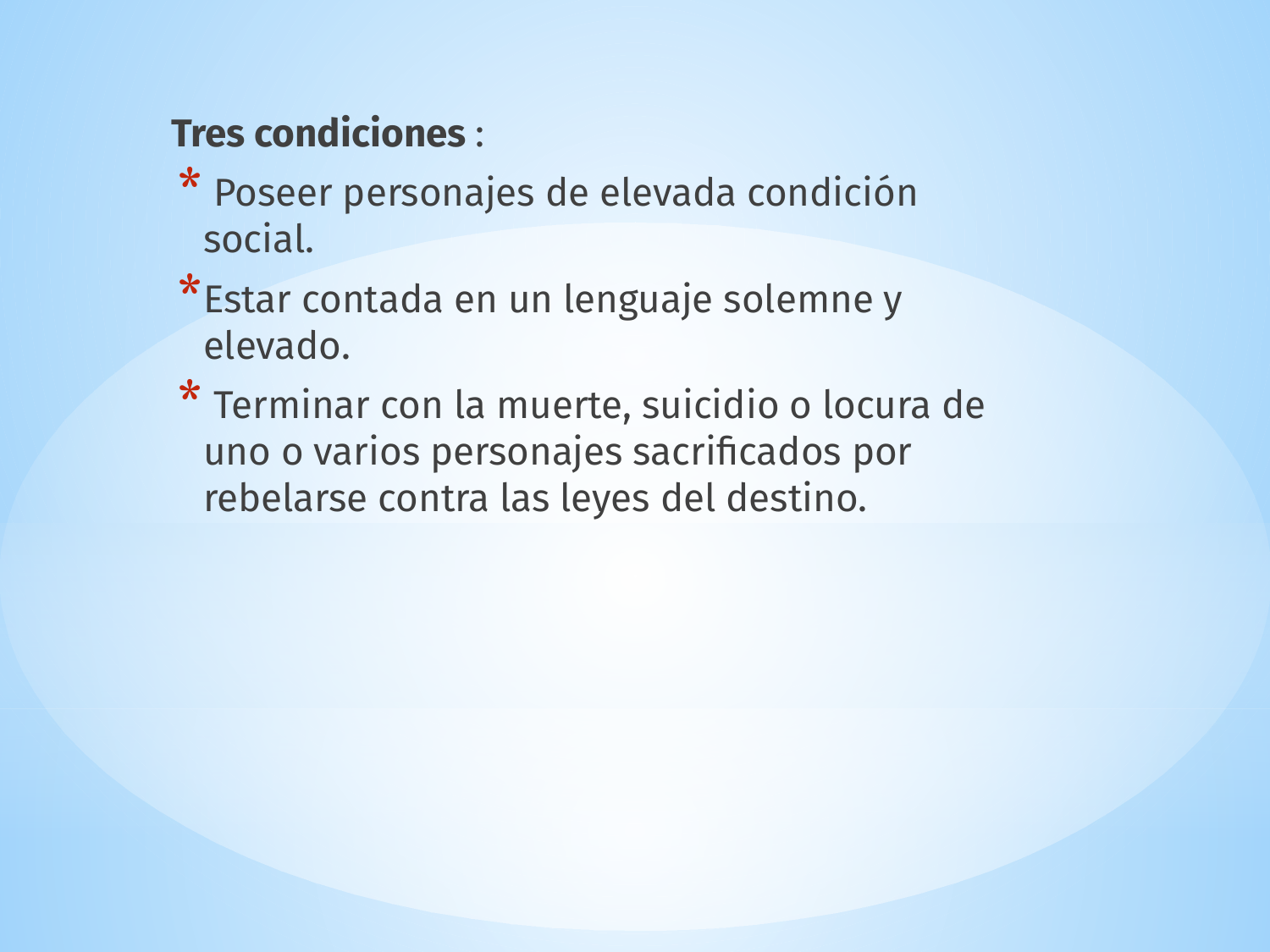

Tres condiciones :
 Poseer personajes de elevada condición social.
Estar contada en un lenguaje solemne y elevado.
 Terminar con la muerte, suicidio o locura de uno o varios personajes sacrificados por rebelarse contra las leyes del destino.

#